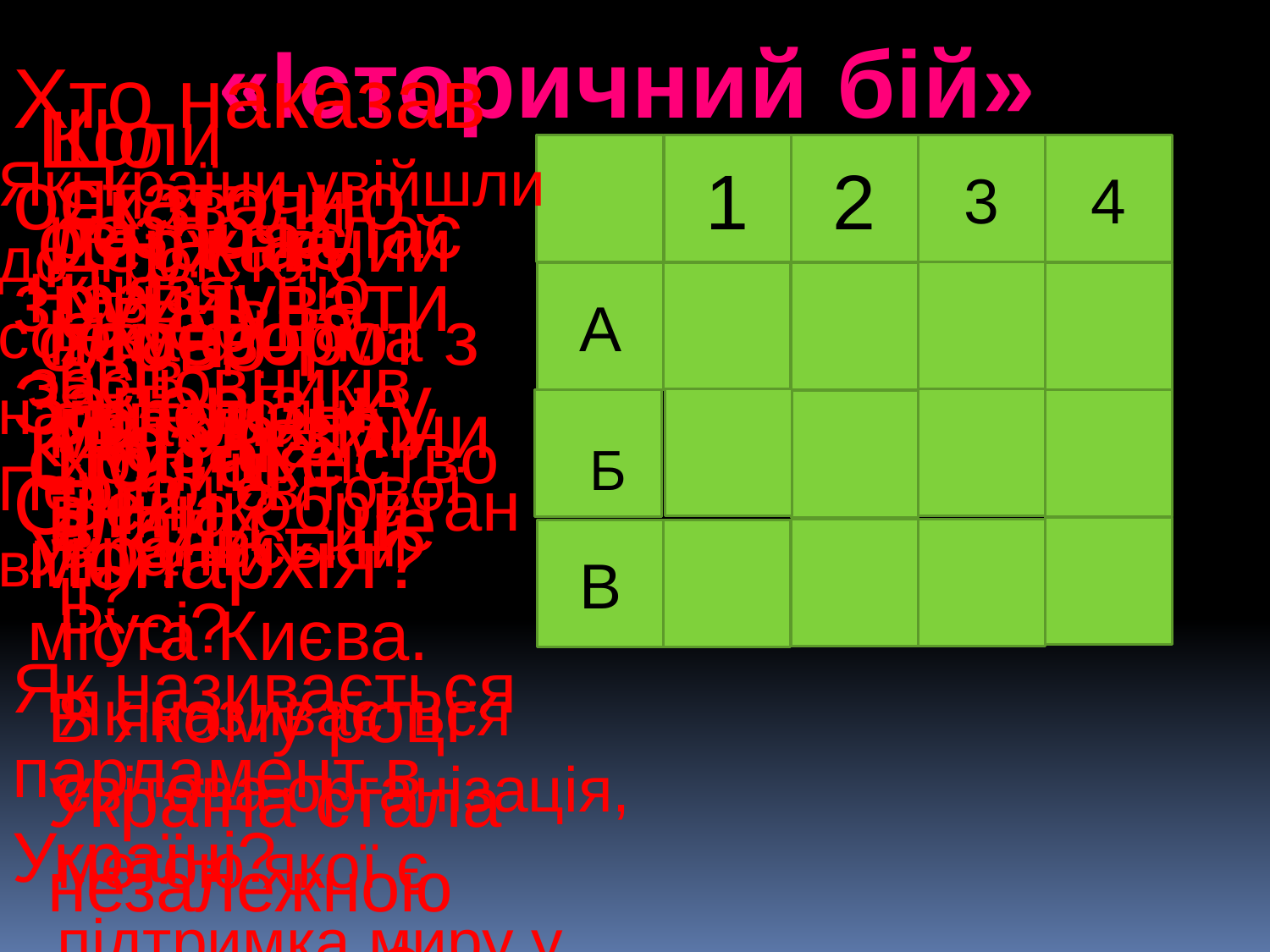

«Історичний бій»
Хто наказав остаточно зруйнувати Запорізьку Січ?
Що означає слово «козак»?
Коли розпочалась Перша світова війна?

1
2
3
4
Які країни увійшли до Троїстого союзу напередодні Першої світової війни?
Державний переворот з метою зміни влади – це
Як звали князя, що ввів християнство в Київській Русі?

А

Назвіть засновників Столиці України – міста Києва.
Яка форма правління у Великобританії?

Що таке монархія?
Б

В

Б
Як називається парламент в Україні?
В якому році Україна стала незалежною державою?
Як називається світова організація, метою якої є підтримка миру у світі?